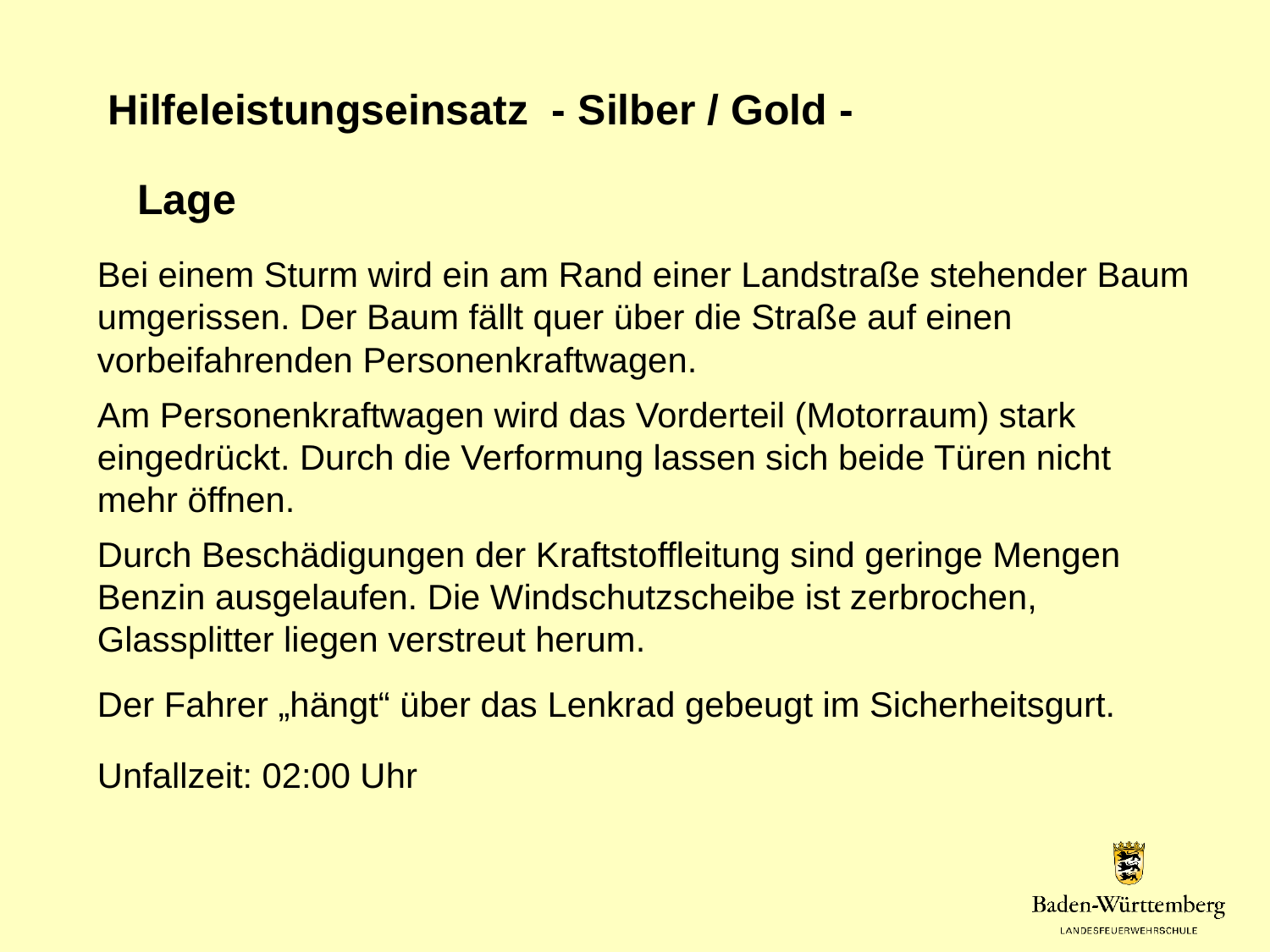

Hilfeleistungseinsatz  - Silber / Gold -
Lage
Bei einem Sturm wird ein am Rand einer Landstraße stehender Baum
umgerissen. Der Baum fällt quer über die Straße auf einen
vorbeifahrenden Personenkraftwagen.
Am Personenkraftwagen wird das Vorderteil (Motorraum) stark
eingedrückt. Durch die Verformung lassen sich beide Türen nicht mehr öffnen.
Durch Beschädigungen der Kraftstoffleitung sind geringe Mengen Benzin ausgelaufen. Die Windschutzscheibe ist zerbrochen, Glassplitter liegen verstreut herum.
Der Fahrer „hängt“ über das Lenkrad gebeugt im Sicherheitsgurt.
Unfallzeit: 02:00 Uhr